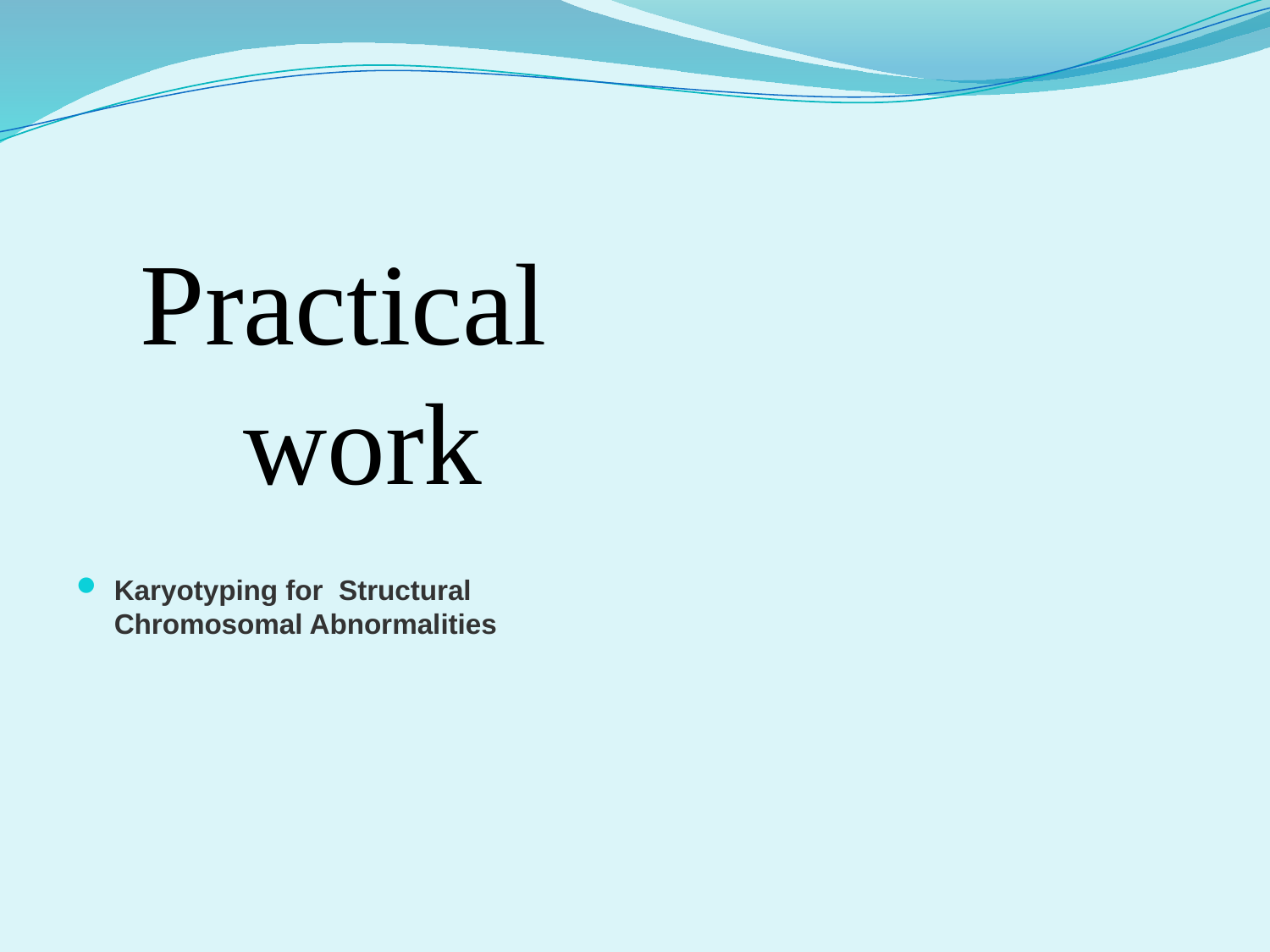

Practical work

Karyotyping for  Structural Chromosomal Abnormalities